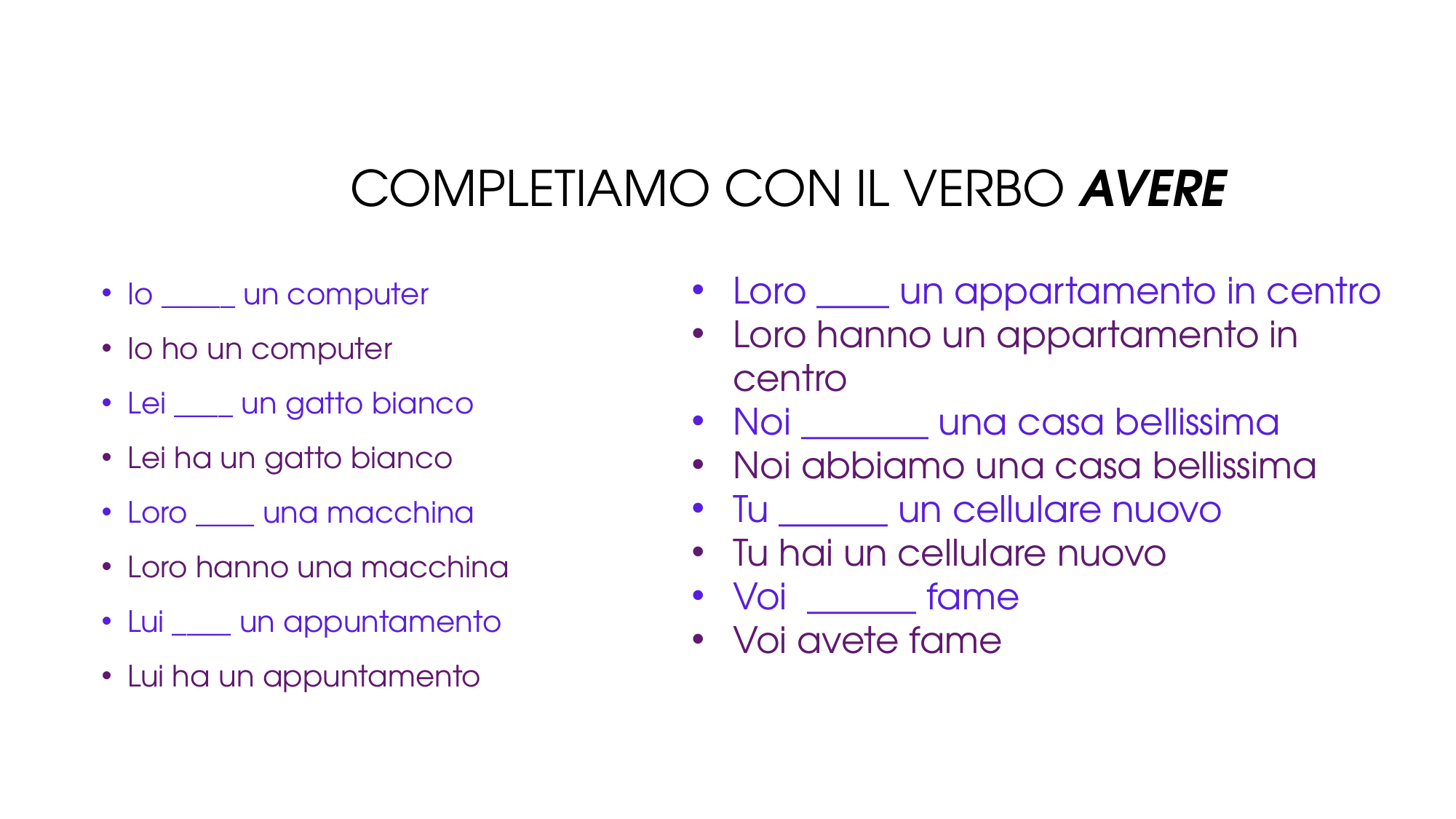

# Completiamo con il verbo avere
Io _____ un computer
Io ho un computer
Lei ____ un gatto bianco
Lei ha un gatto bianco
Loro ____ una macchina
Loro hanno una macchina
Lui ____ un appuntamento
Lui ha un appuntamento
Loro ____ un appartamento in centro
Loro hanno un appartamento in centro
Noi _______ una casa bellissima
Noi abbiamo una casa bellissima
Tu ______ un cellulare nuovo
Tu hai un cellulare nuovo
Voi  ______ fame
Voi avete fame